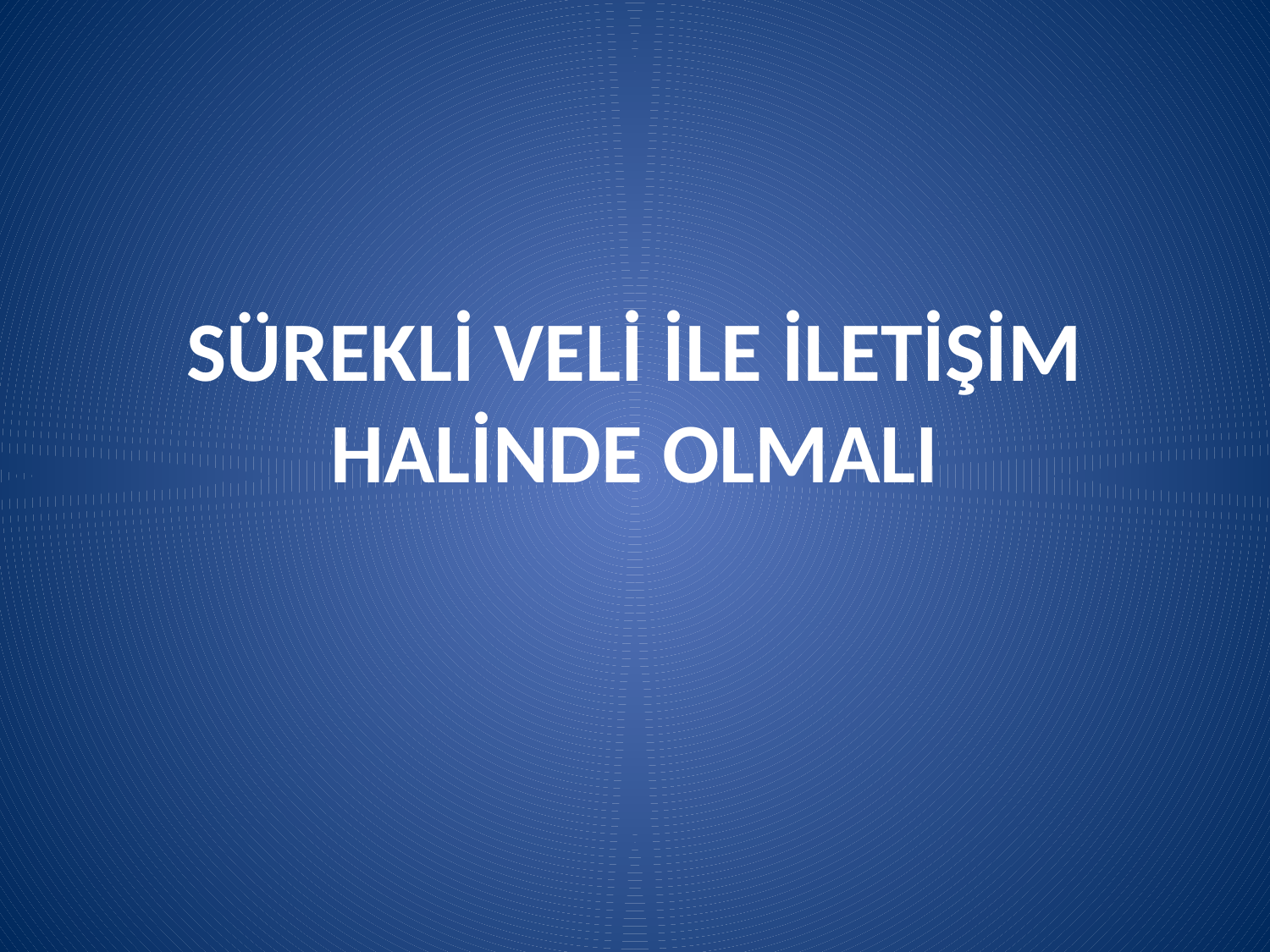

# SÜREKLİ VELİ İLE İLETİŞİM HALİNDE OLMALI